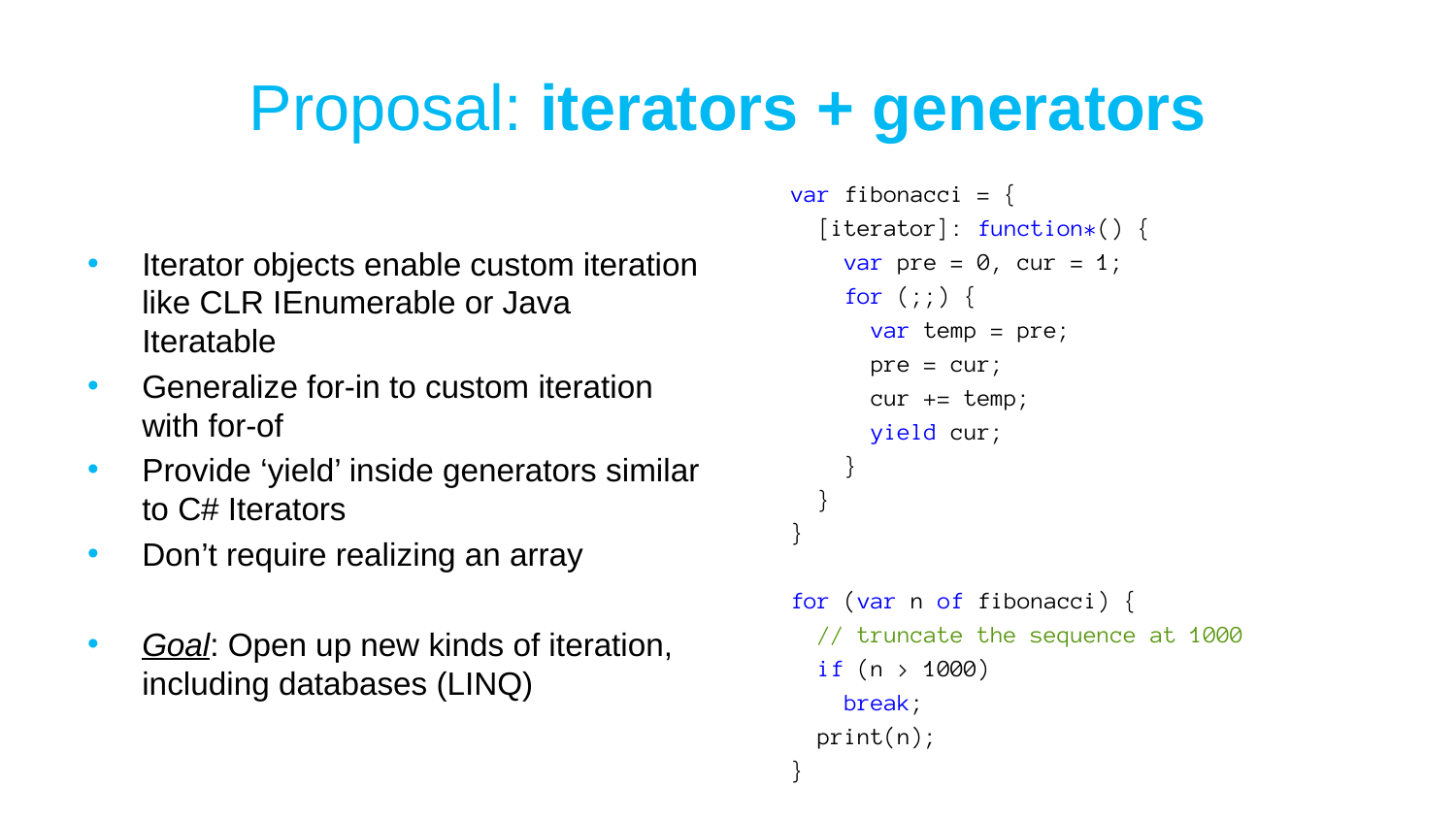

# Proposal: iterators + generators

var fibonacci = {
  [iterator]: function*() {
    var pre = 0, cur = 1;
    for (;;) {
      var temp = pre;
      pre = cur;
      cur += temp;
      yield cur;
    }
  }
}

for (var n of fibonacci) {
  // truncate the sequence at 1000
  if (n > 1000)
    break;
  print(n);
}

Iterator objects enable custom iteration like CLR IEnumerable or Java Iteratable
Generalize for-in to custom iteration with for-of
Provide ‘yield’ inside generators similar to C# Iterators
Don’t require realizing an array

Goal: Open up new kinds of iteration, including databases (LINQ)